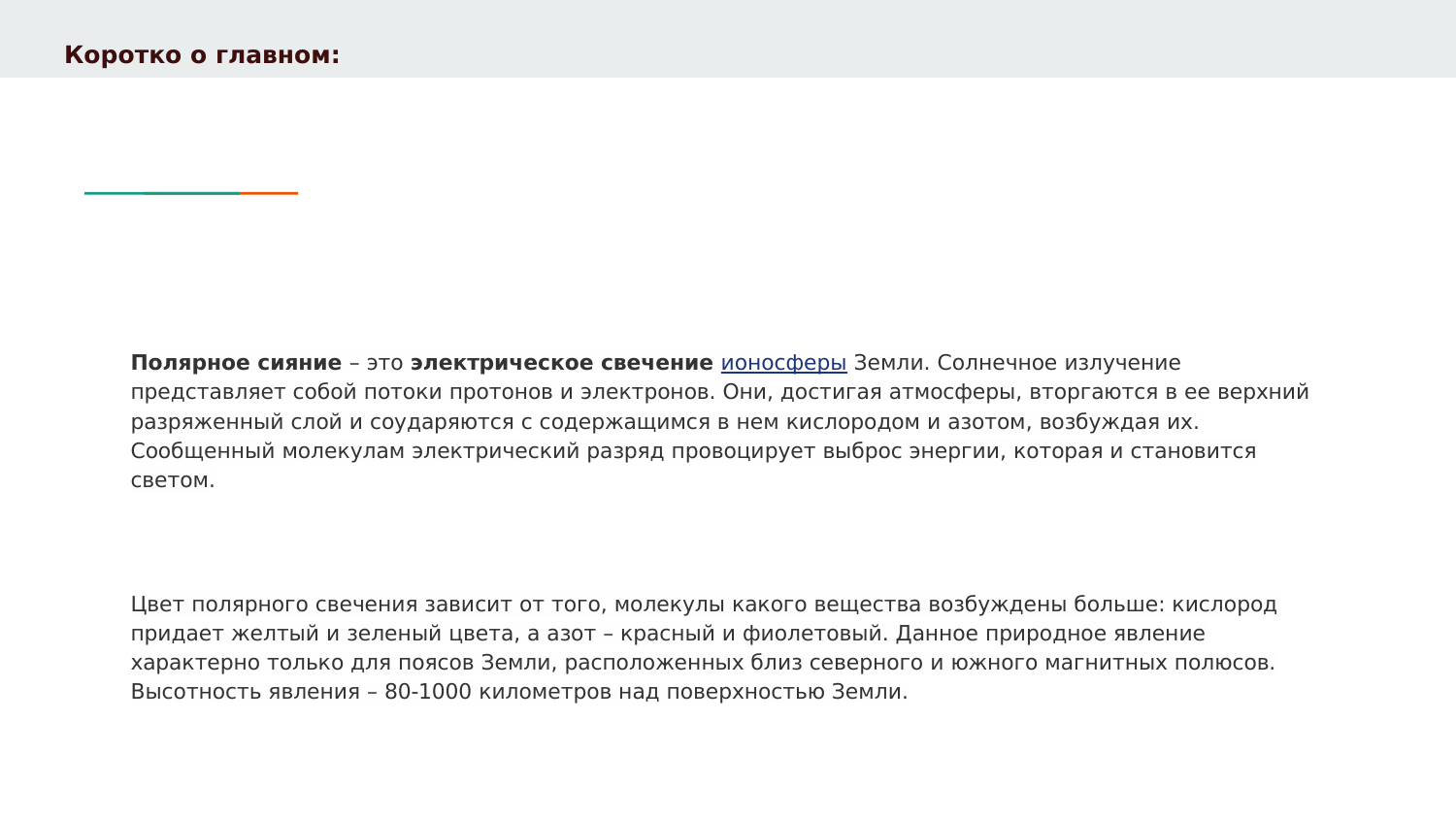

# Коротко о главном:

Полярное сияние – это электрическое свечение ионосферы Земли. Солнечное излучение представляет собой потоки протонов и электронов. Они, достигая атмосферы, вторгаются в ее верхний разряженный слой и соударяются с содержащимся в нем кислородом и азотом, возбуждая их. Сообщенный молекулам электрический разряд провоцирует выброс энергии, которая и становится светом.

Цвет полярного свечения зависит от того, молекулы какого вещества возбуждены больше: кислород придает желтый и зеленый цвета, а азот – красный и фиолетовый. Данное природное явление характерно только для поясов Земли, расположенных близ северного и южного магнитных полюсов. Высотность явления – 80-1000 километров над поверхностью Земли.